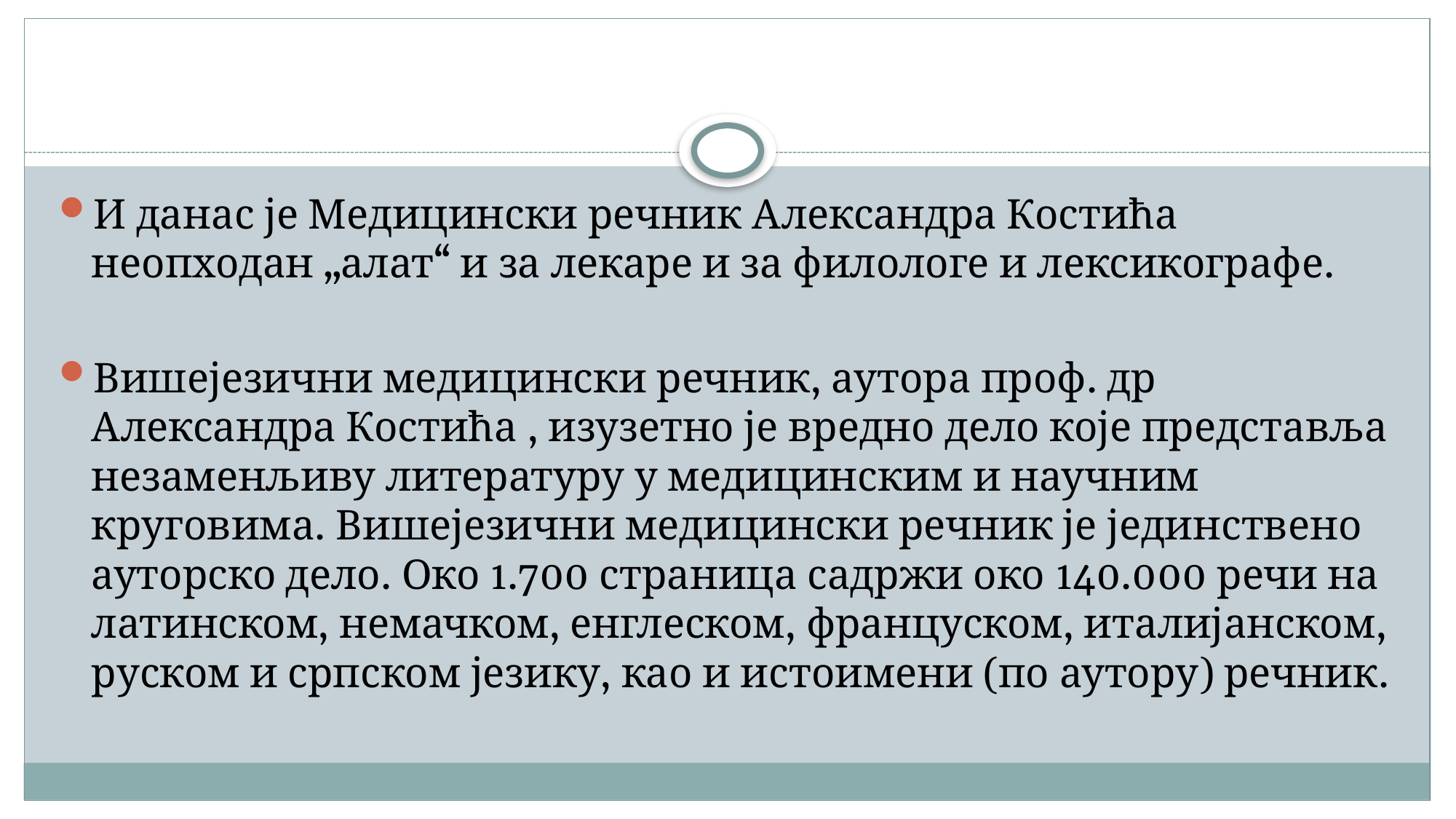

#
И данас је Медицински речник Александра Костића неопходан „алат“ и за лекаре и за филологе и лексикографе.

Вишејезични медицински речник, аутора проф. др Александра Костића , изузетно је вредно дело које представља незаменљиву литературу у медицинским и научним круговима. Вишејезични медицински речник је јединствено ауторско дело. Око 1.700 страница садржи око 140.000 речи на латинском, немачком, енглеском, француском, италијанском, руском и српском језику, као и истоимени (по аутору) речник.